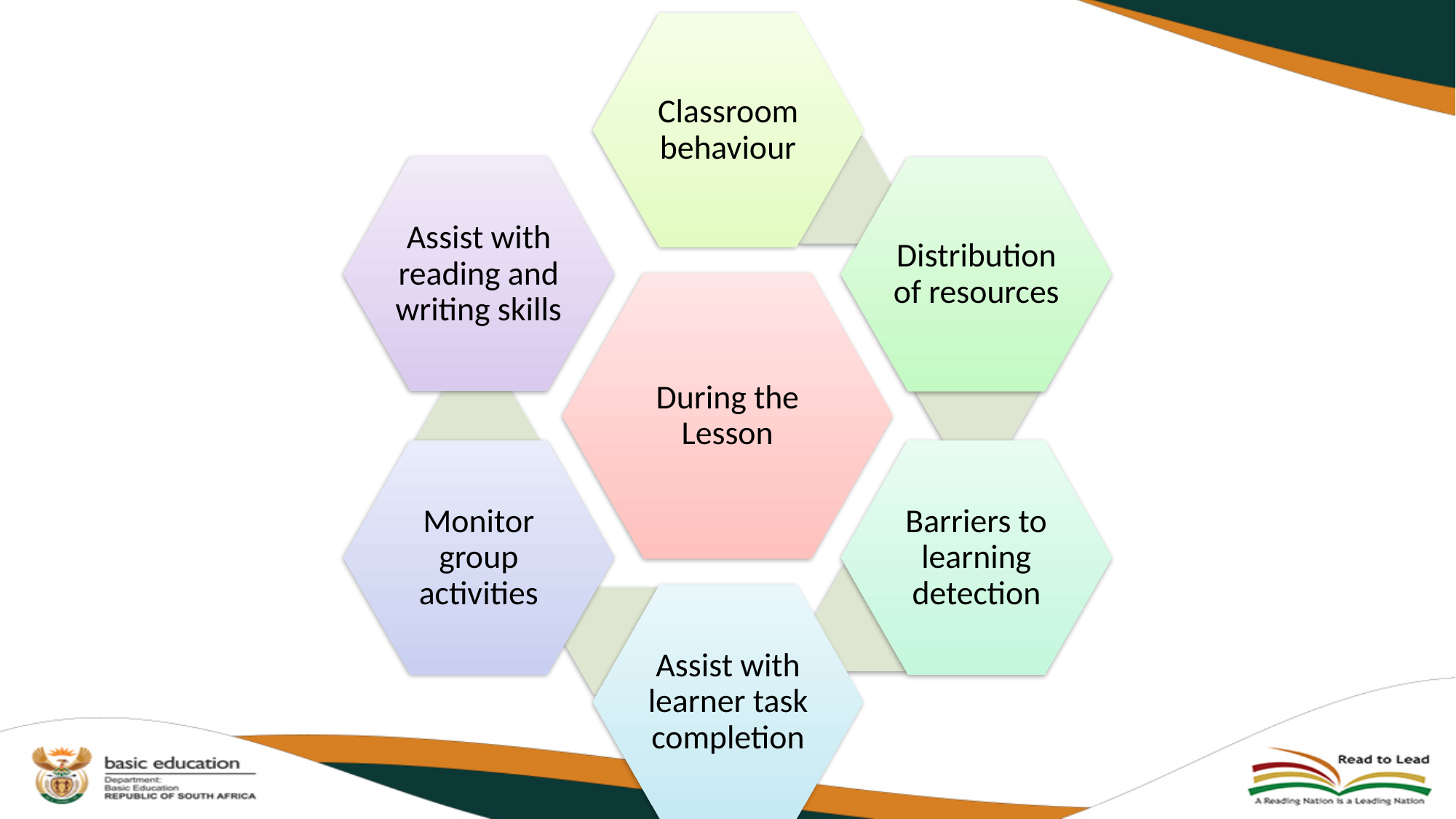

During the Lesson
Classroom behaviour
Distribution of resources
Barriers to learning detection
Assist with learner task completion
Monitor group activities
Assist with reading and writing skills